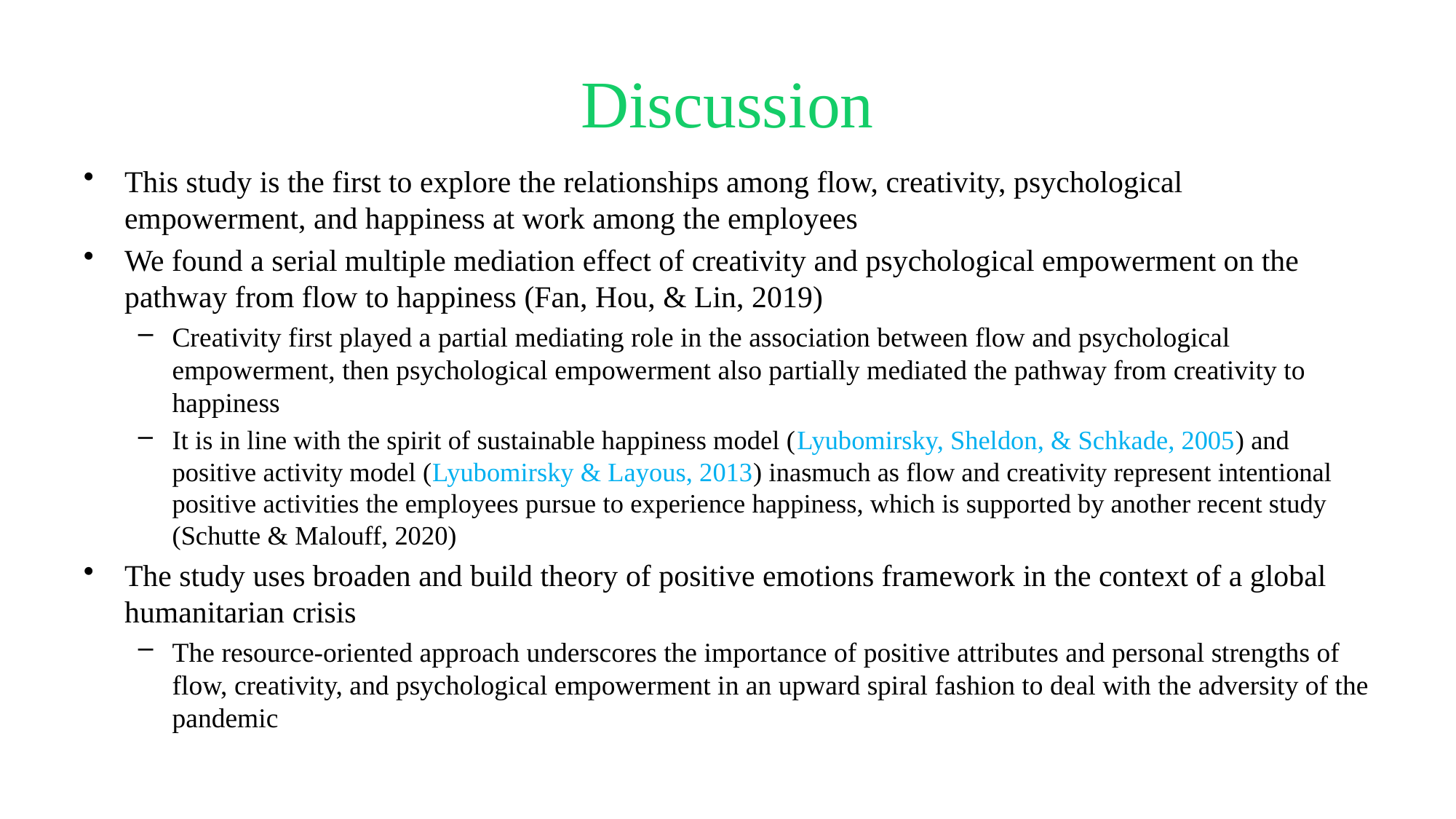

# Discussion
This study is the first to explore the relationships among flow, creativity, psychological empowerment, and happiness at work among the employees
We found a serial multiple mediation effect of creativity and psychological empowerment on the pathway from flow to happiness (Fan, Hou, & Lin, 2019)
Creativity first played a partial mediating role in the association between flow and psychological empowerment, then psychological empowerment also partially mediated the pathway from creativity to happiness
It is in line with the spirit of sustainable happiness model (Lyubomirsky, Sheldon, & Schkade, 2005) and positive activity model (Lyubomirsky & Layous, 2013) inasmuch as flow and creativity represent intentional positive activities the employees pursue to experience happiness, which is supported by another recent study (Schutte & Malouff, 2020)
The study uses broaden and build theory of positive emotions framework in the context of a global humanitarian crisis
The resource-oriented approach underscores the importance of positive attributes and personal strengths of flow, creativity, and psychological empowerment in an upward spiral fashion to deal with the adversity of the pandemic

20